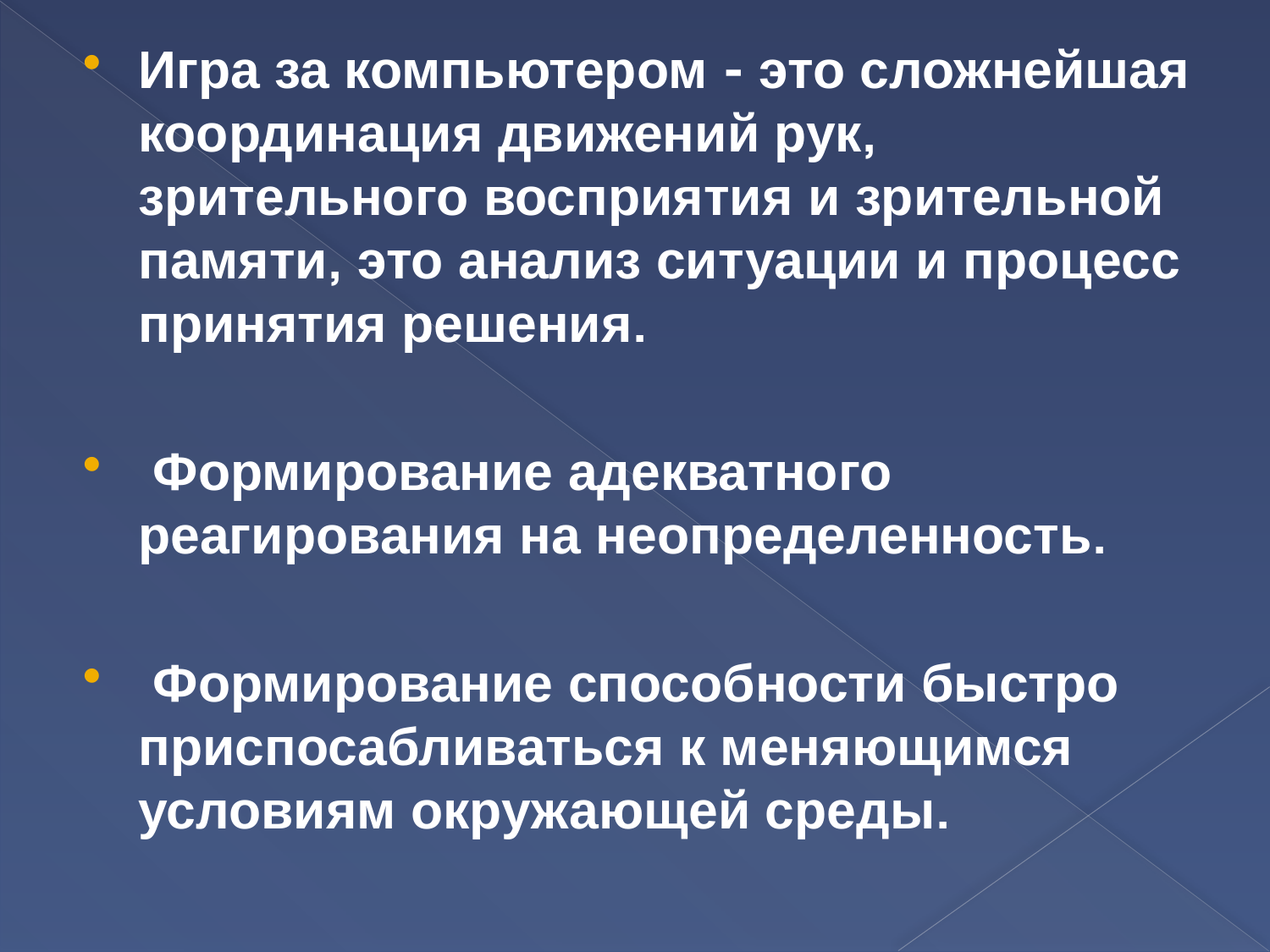

Игра за компьютером - это сложнейшая координация движений рук, зрительного восприятия и зрительной памяти, это анализ ситуации и процесс принятия решения.

 Формирование адекватного реагирования на неопределенность.

 Формирование способности быстро приспосабливаться к меняющимся условиям окружающей среды.
#